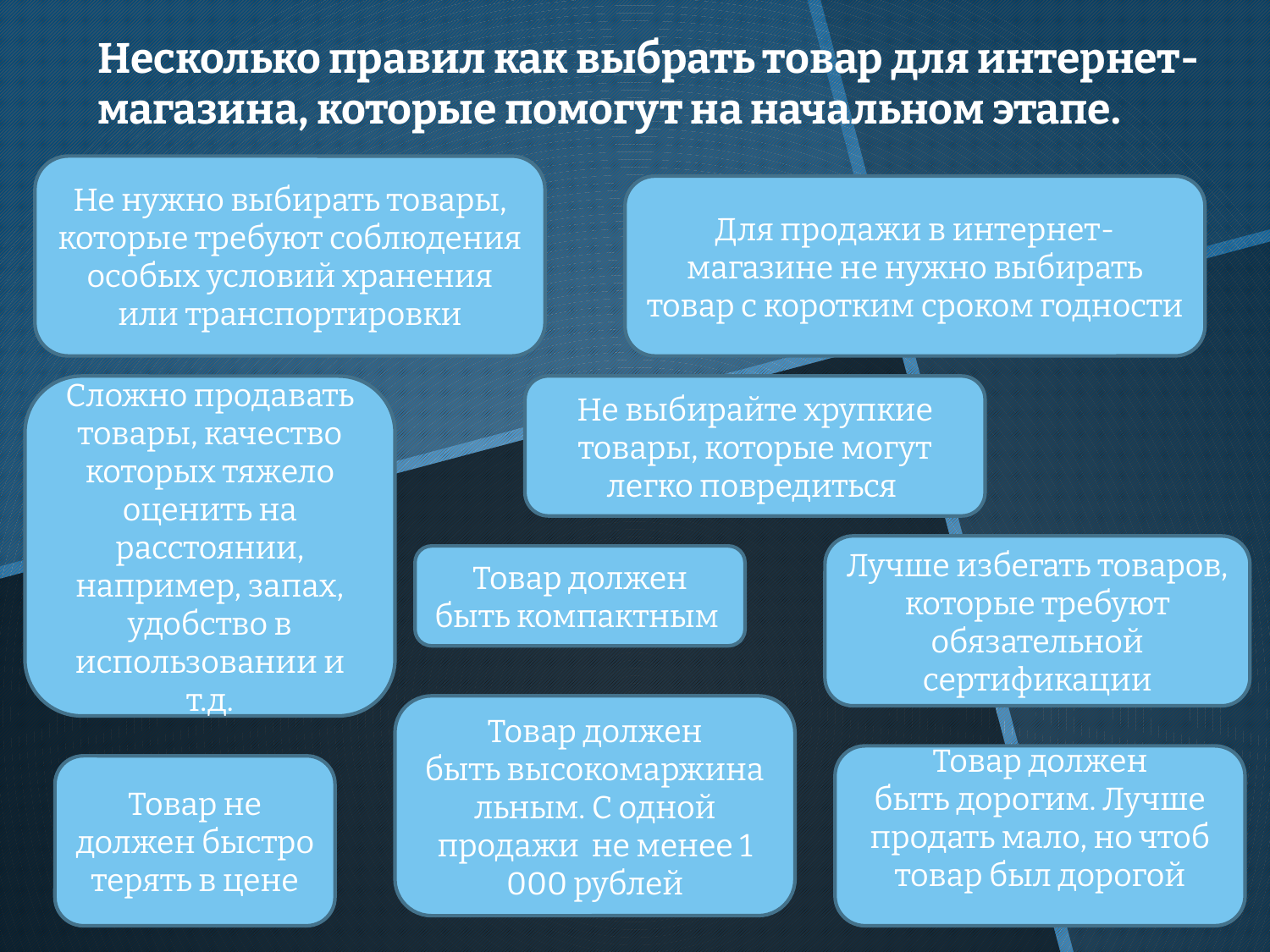

# Несколько правил как выбрать товар для интернет-магазина, которые помогут на начальном этапе.
Не нужно выбирать товары, которые требуют соблюдения особых условий хранения или транспортировки
Для продажи в интернет-магазине не нужно выбирать товар с коротким сроком годности
Сложно продавать товары, качество которых тяжело оценить на расстоянии, например, запах, удобство в использовании и т.д.
Не выбирайте хрупкие товары, которые могут легко повредиться
Лучше избегать товаров, которые требуют обязательной сертификации
Товар должен быть компактным
Товар должен быть высокомаржинальным. С одной продажи  не менее 1 000 рублей
Товар должен быть дорогим. Лучше продать мало, но чтоб товар был дорогой

Товар не должен быстро терять в цене